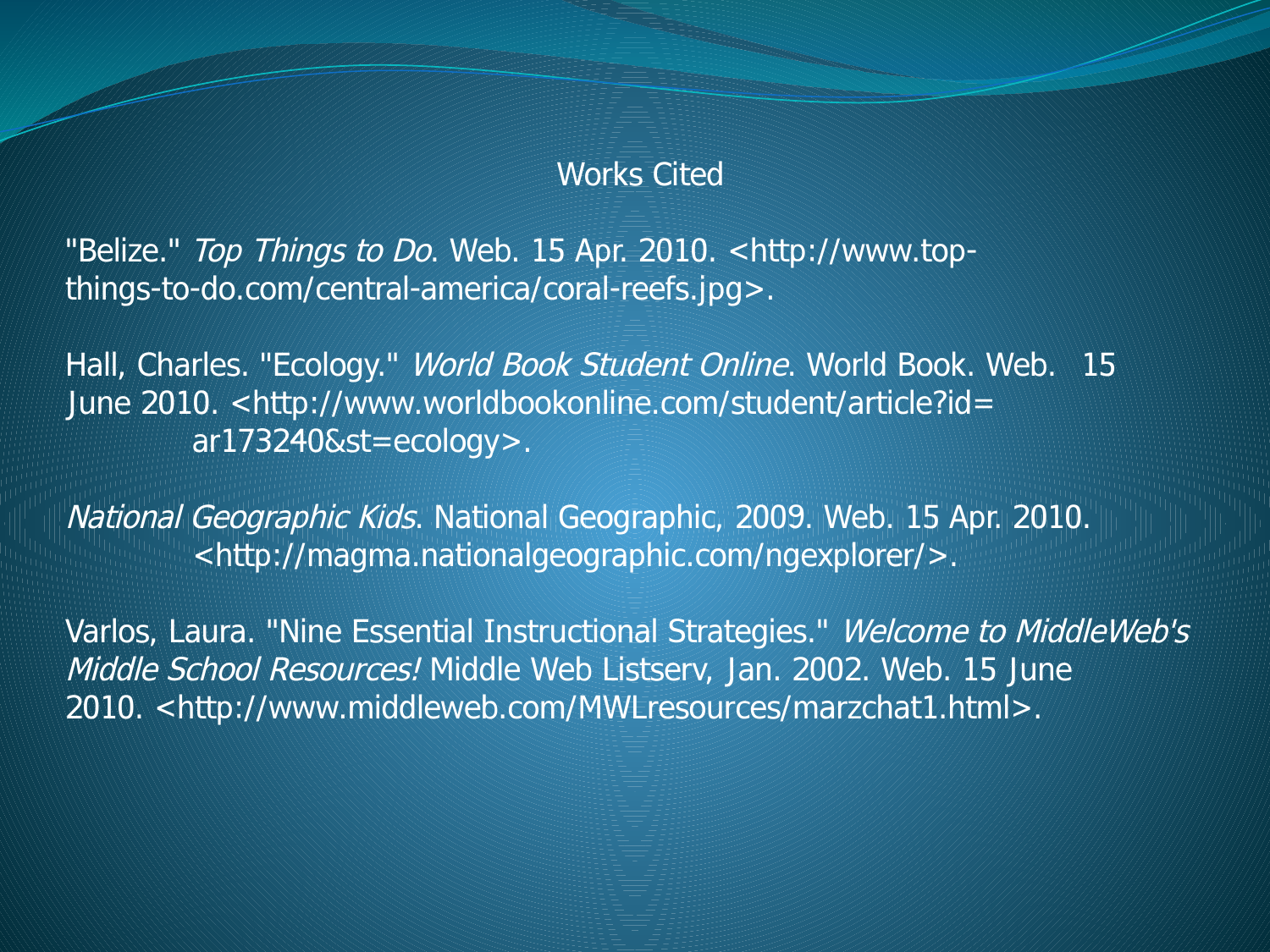

Works Cited

"Belize." Top Things to Do. Web. 15 Apr. 2010. <http://www.top-                   	things-to-do.com/central-america/coral-reefs.jpg>.

Hall, Charles. "Ecology." World Book Student Online. World Book. Web. 	15 	June 2010. <http://www.worldbookonline.com/student/article?id=
	ar173240&st=ecology>.

National Geographic Kids. National Geographic, 2009. Web. 15 Apr. 2010.
	<http://magma.nationalgeographic.com/ngexplorer/>.

Varlos, Laura. "Nine Essential Instructional Strategies." Welcome to MiddleWeb's 	Middle School Resources! Middle Web Listserv, Jan. 2002. Web. 15 June 	2010. <http://www.middleweb.com/MWLresources/marzchat1.html>.